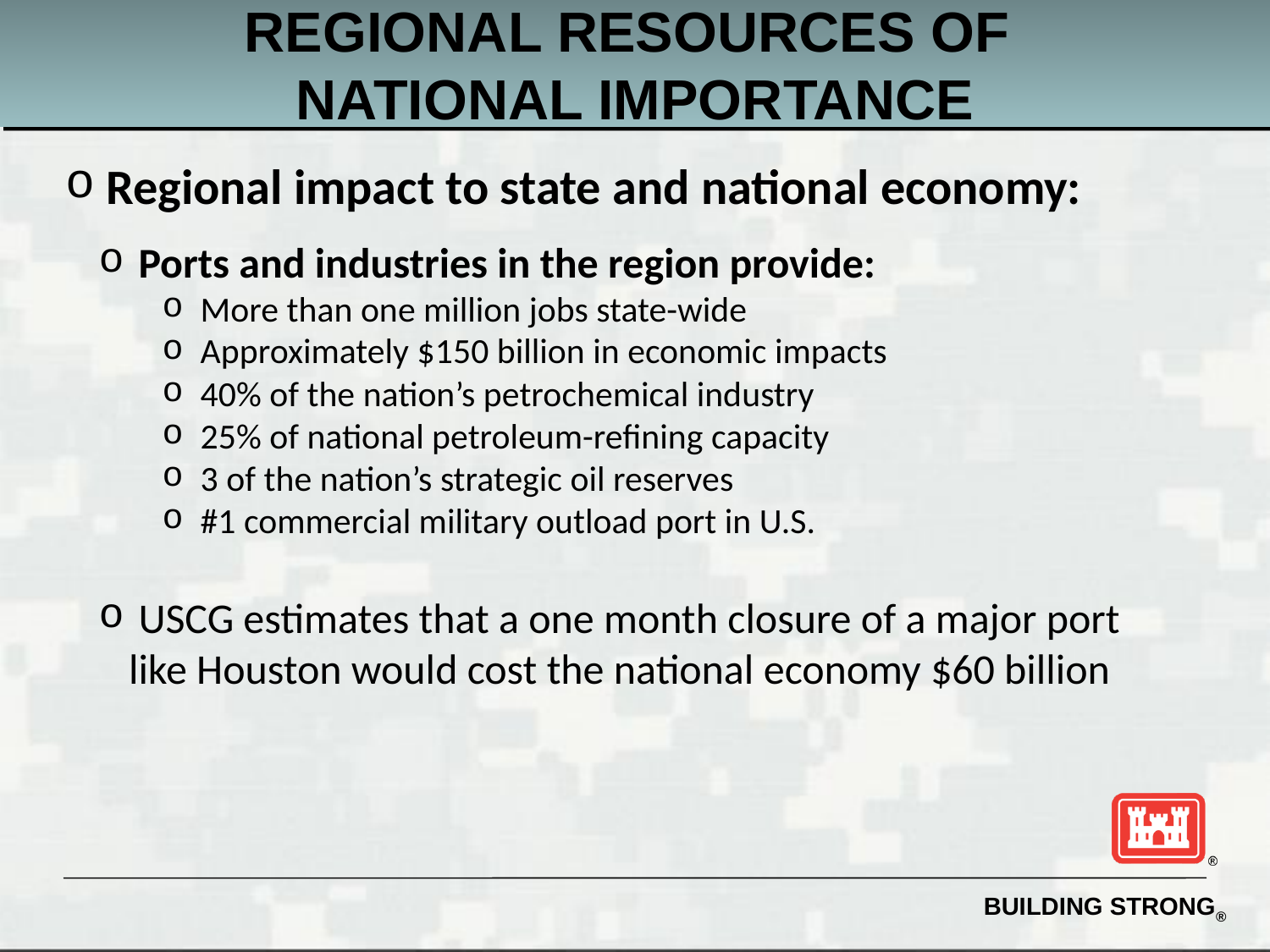

# REGIONAL RESOURCES OF NATIONAL IMPORTANCE
 Regional impact to state and national economy:

 Ports and industries in the region provide:
 More than one million jobs state-wide
 Approximately $150 billion in economic impacts
 40% of the nation’s petrochemical industry
 25% of national petroleum-refining capacity
 3 of the nation’s strategic oil reserves
 #1 commercial military outload port in U.S.

 USCG estimates that a one month closure of a major port like Houston would cost the national economy $60 billion